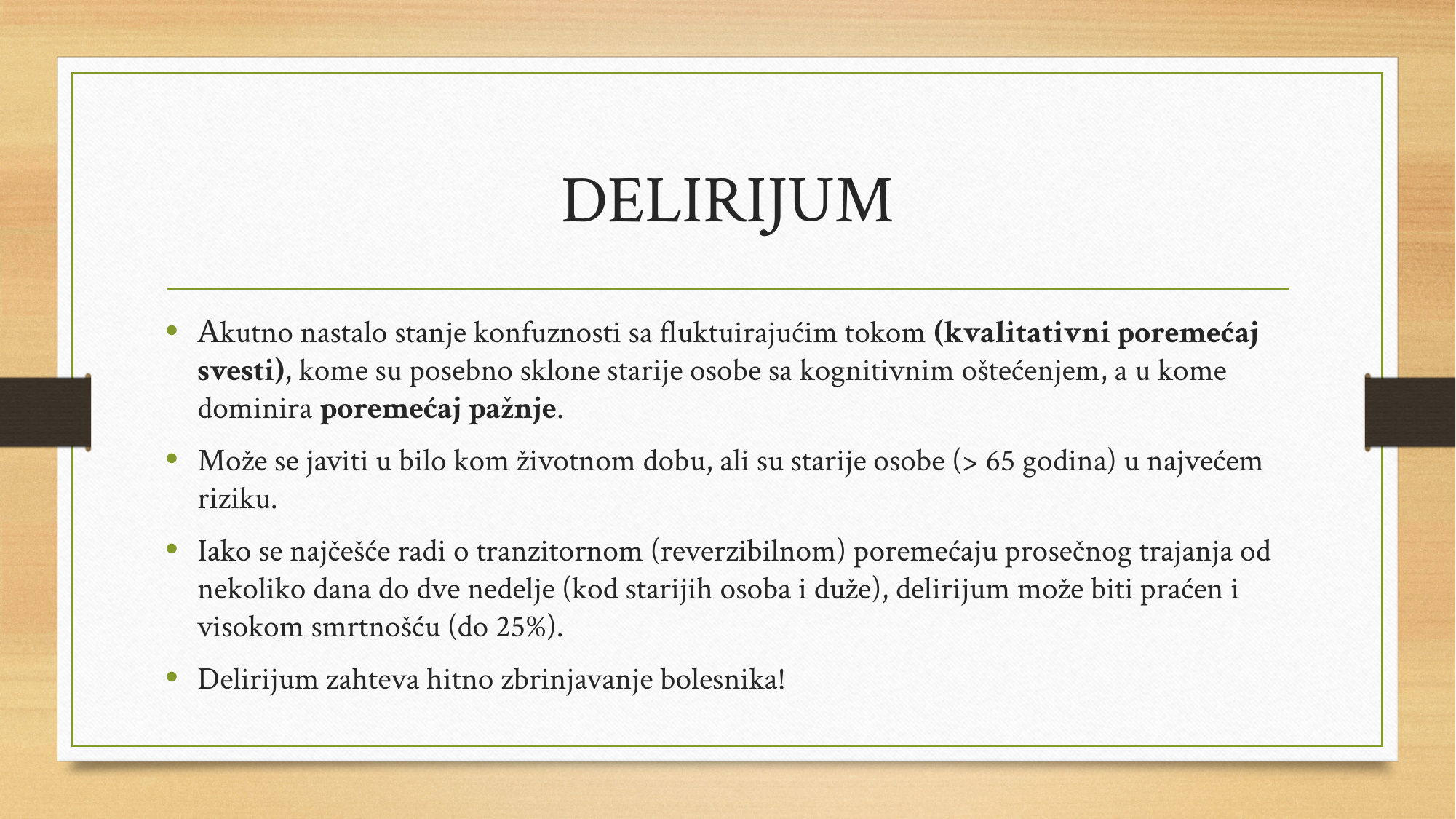

# DELIRIJUM
Аkutno nastalo stanje konfuznosti sa fluktuirajućim tokom (kvalitativni poremećaj svesti), kome su posebno sklone starije osobe sa kognitivnim oštećenjem, a u kome dominira poremećaj pažnje.
Može se javiti u bilo kom životnom dobu, ali su starije osobe (> 65 godina) u najvećem riziku.
Iako se najčešće radi o tranzitornom (reverzibilnom) poremećaju prosečnog trajanja od nekoliko dana do dve nedelje (kod starijih osoba i duže), delirijum može biti praćen i visokom smrtnošću (do 25%).
Delirijum zahteva hitno zbrinjavanje bolesnika!